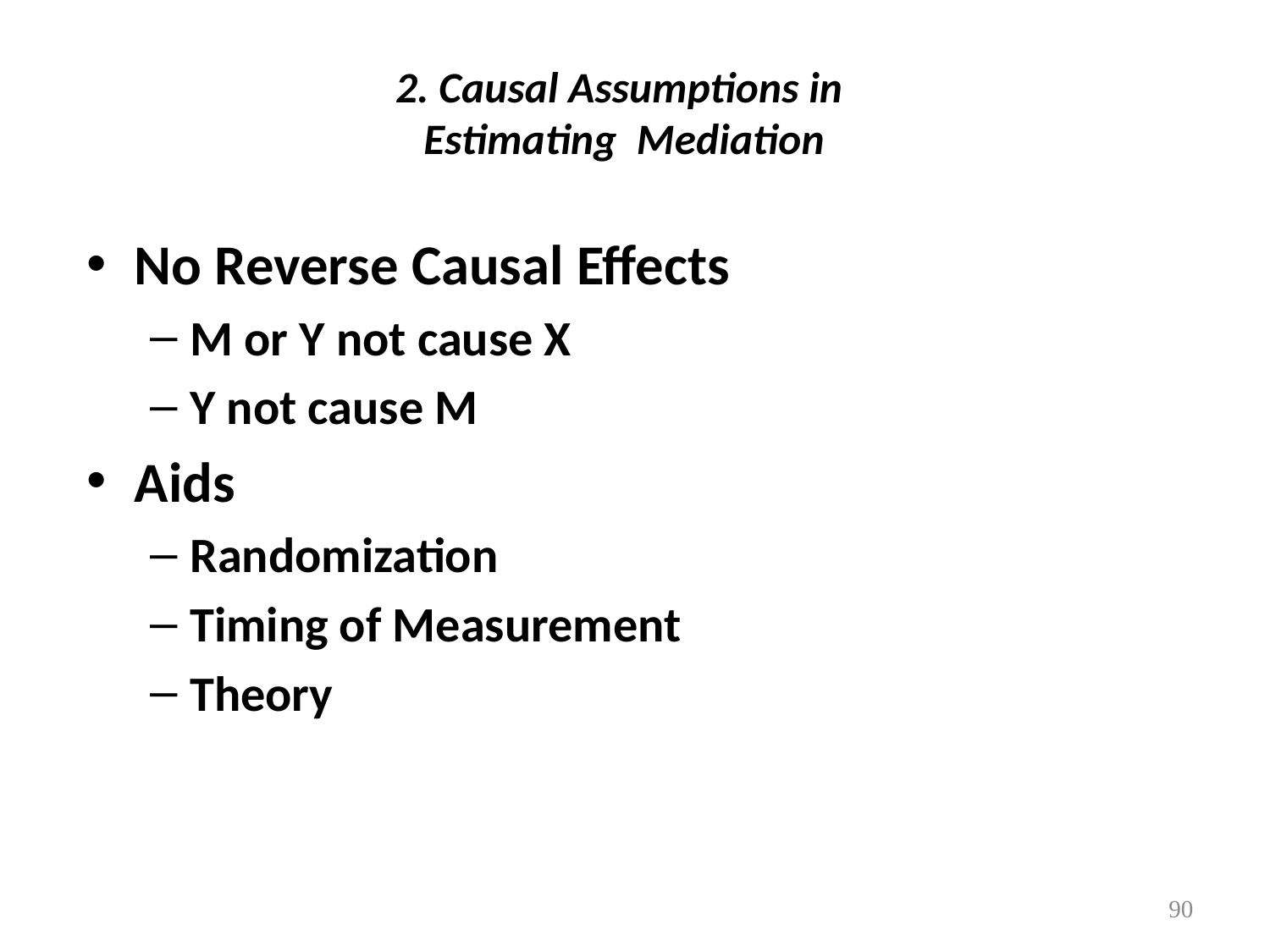

# 2. Causal Assumptions in Estimating  Mediation
No Reverse Causal Effects
M or Y not cause X
Y not cause M
Aids
Randomization
Timing of Measurement
Theory
90